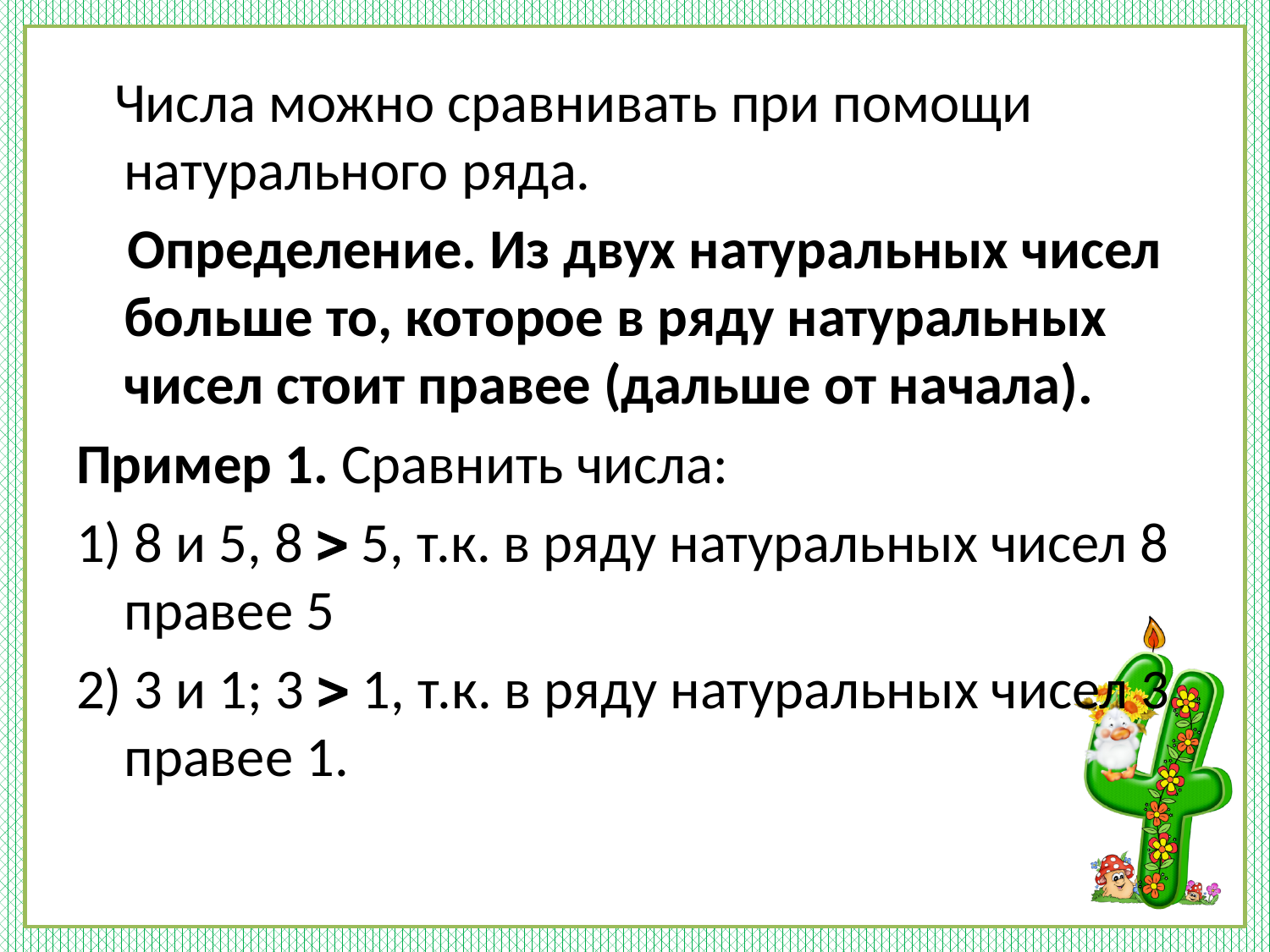

Числа можно сравнивать при помощи натурального ряда.
    Определение. Из двух натуральных чисел больше то, которое в ряду натуральных чисел стоит правее (дальше от начала).
Пример 1. Сравнить числа:
1) 8 и 5, 8 > 5, т.к. в ряду натуральных чисел 8 правее 5
2) 3 и 1; 3 > 1, т.к. в ряду натуральных чисел 3 правее 1.